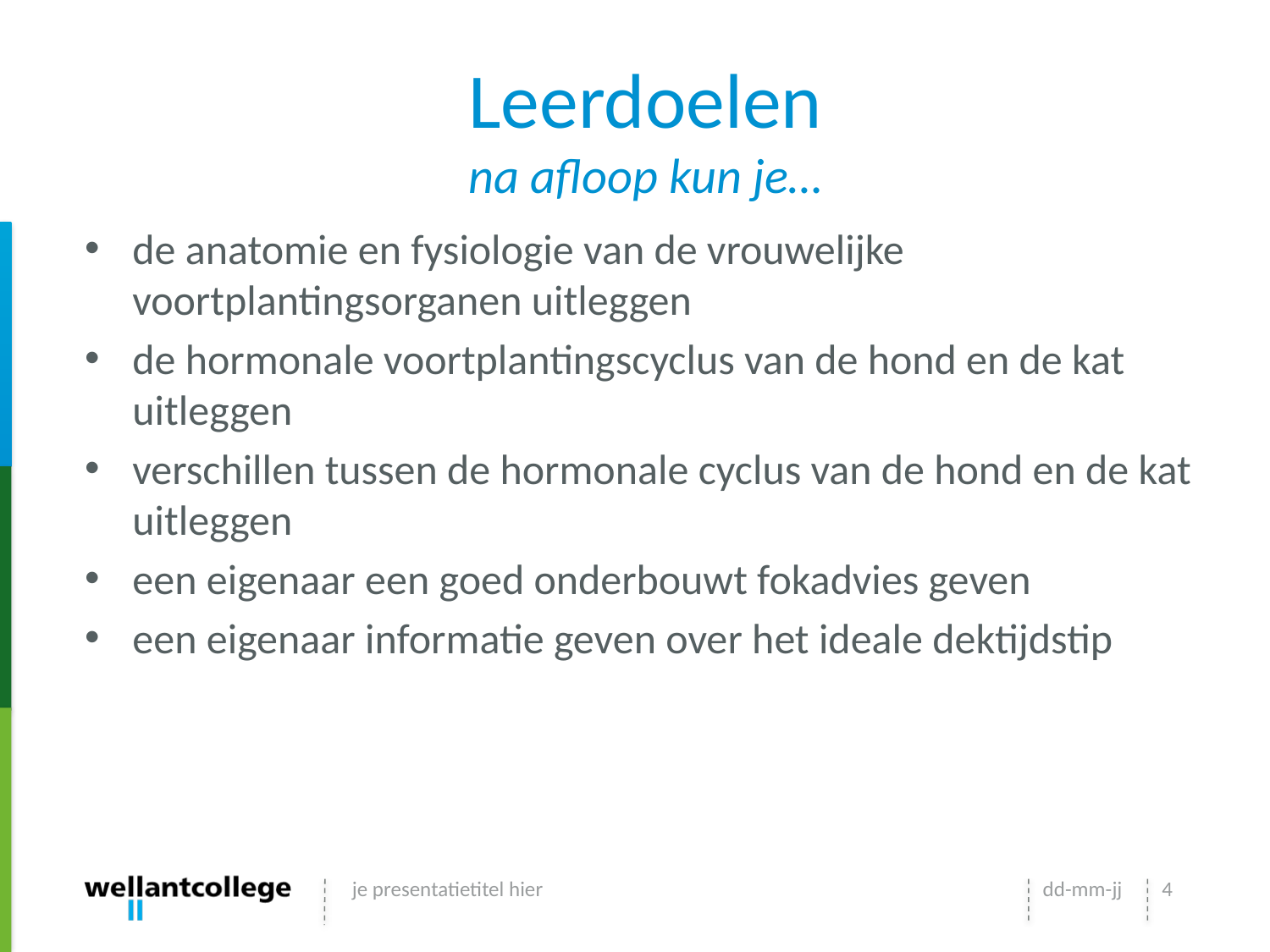

# Leerdoelen na afloop kun je…
de anatomie en fysiologie van de vrouwelijke voortplantingsorganen uitleggen
de hormonale voortplantingscyclus van de hond en de kat uitleggen
verschillen tussen de hormonale cyclus van de hond en de kat uitleggen
een eigenaar een goed onderbouwt fokadvies geven
een eigenaar informatie geven over het ideale dektijdstip

je presentatietitel hier
dd-mm-jj
4